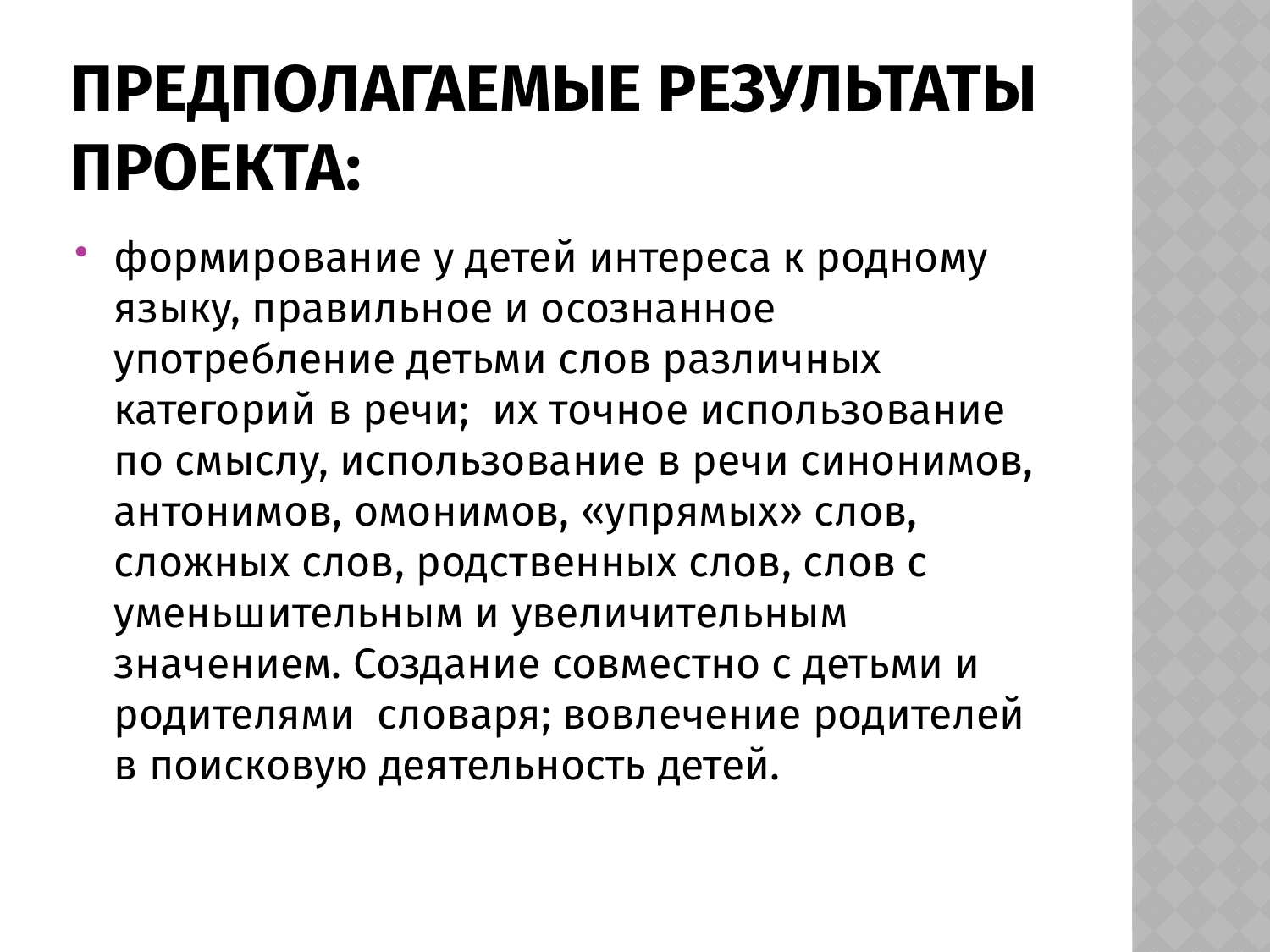

# Предполагаемые результаты проекта:
формирование у детей интереса к родному языку, правильное и осознанное употребление детьми слов различных категорий в речи;  их точное использование по смыслу, использование в речи синонимов, антонимов, омонимов, «упрямых» слов, сложных слов, родственных слов, слов с уменьшительным и увеличительным значением. Создание совместно с детьми и родителями  словаря; вовлечение родителей в поисковую деятельность детей.